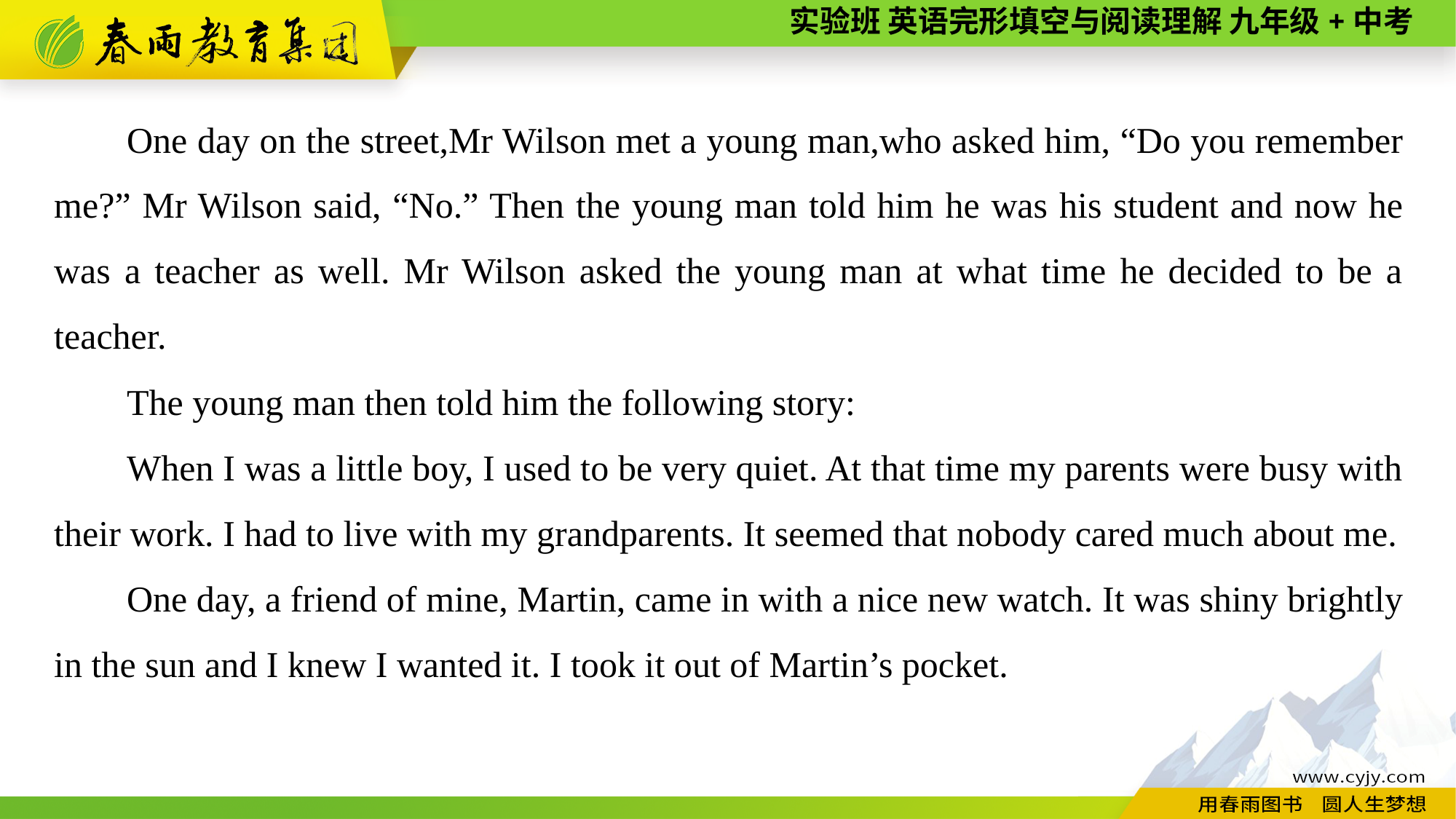

One day on the street,Mr Wilson met a young man,who asked him, “Do you remember me?” Mr Wilson said, “No.” Then the young man told him he was his student and now he was a teacher as well. Mr Wilson asked the young man at what time he decided to be a teacher.
The young man then told him the following story:
When I was a little boy, I used to be very quiet. At that time my parents were busy with their work. I had to live with my grandparents. It seemed that nobody cared much about me.
One day, a friend of mine, Martin, came in with a nice new watch. It was shiny brightly in the sun and I knew I wanted it. I took it out of Martin’s pocket.